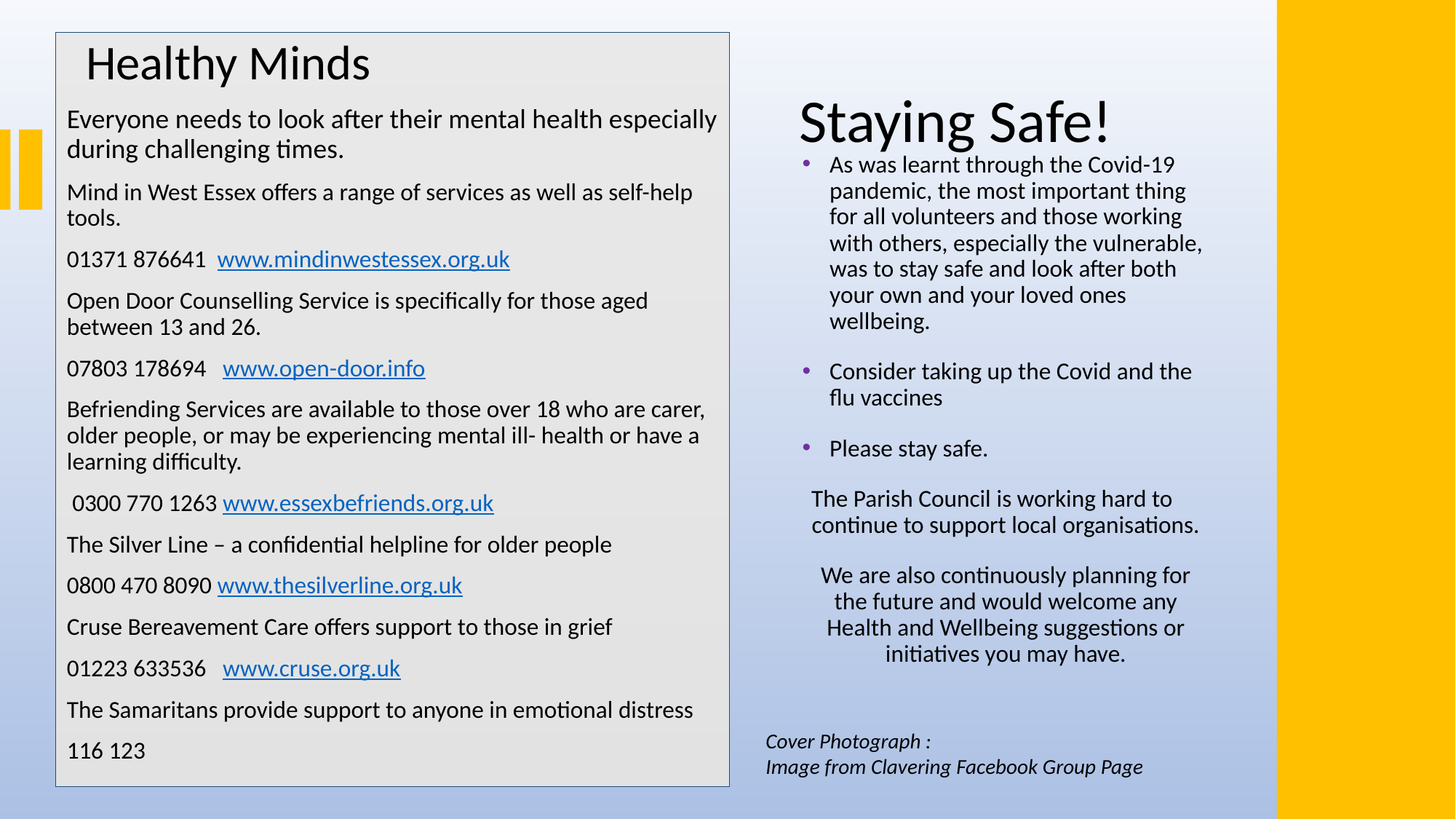

Healthy Minds
Everyone needs to look after their mental health especially during challenging times.
Mind in West Essex offers a range of services as well as self-help tools.
01371 876641  www.mindinwestessex.org.uk
Open Door Counselling Service is specifically for those aged between 13 and 26.
07803 178694   www.open-door.info
Befriending Services are available to those over 18 who are carer, older people, or may be experiencing mental ill- health or have a learning difficulty.
 0300 770 1263 www.essexbefriends.org.uk
The Silver Line – a confidential helpline for older people
0800 470 8090 www.thesilverline.org.uk
Cruse Bereavement Care offers support to those in grief
01223 633536   www.cruse.org.uk
The Samaritans provide support to anyone in emotional distress
116 123
# Staying Safe!

As was learnt through the Covid-19 pandemic, the most important thing for all volunteers and those working with others, especially the vulnerable, was to stay safe and look after both your own and your loved ones wellbeing.
Consider taking up the Covid and the flu vaccines
Please stay safe.
The Parish Council is working hard to      continue to support local organisations.
We are also continuously planning for the future and would welcome any Health and Wellbeing suggestions or initiatives you may have.
Cover Photograph :
Image from Clavering Facebook Group Page